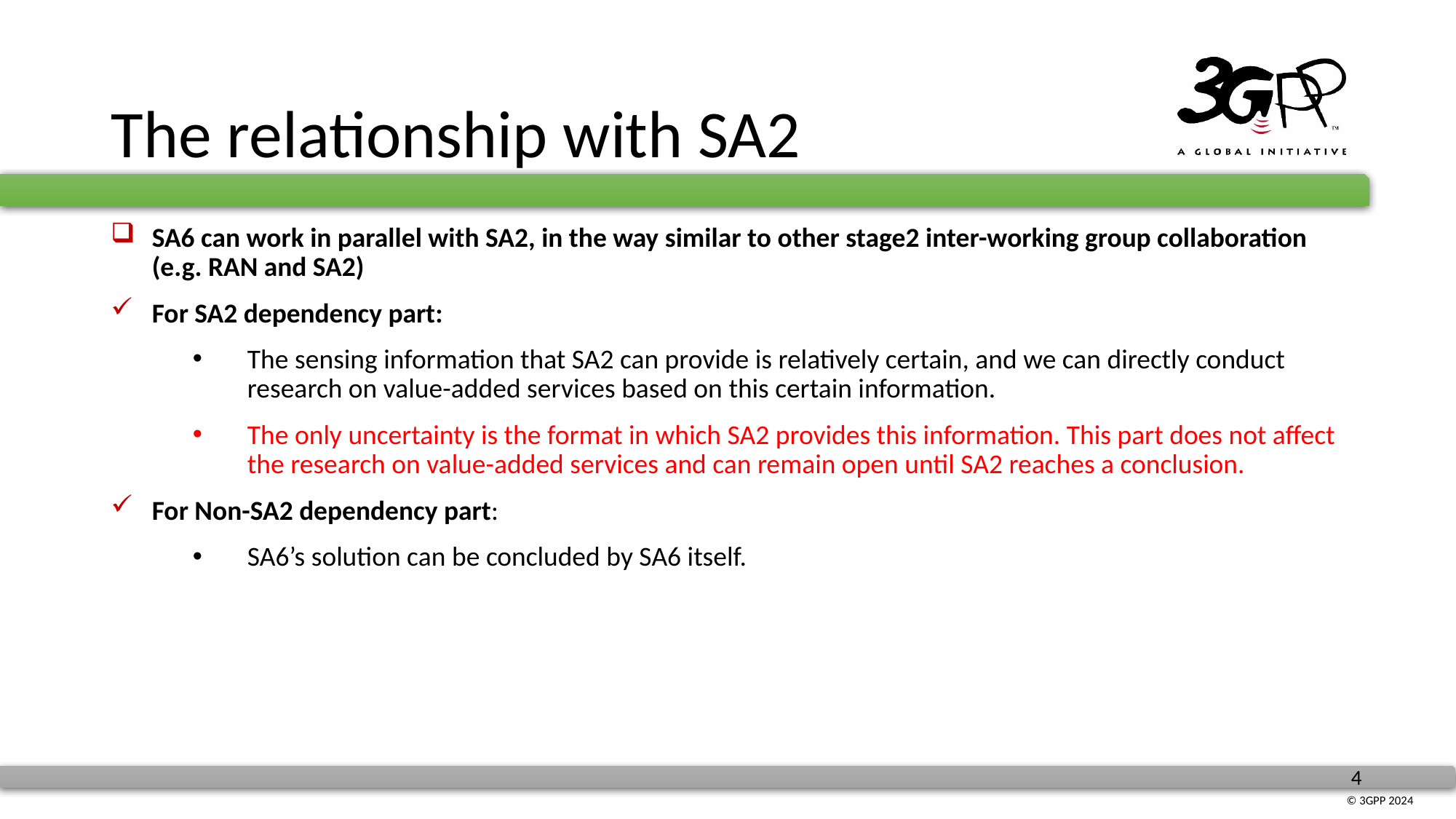

# The relationship with SA2
SA6 can work in parallel with SA2, in the way similar to other stage2 inter-working group collaboration (e.g. RAN and SA2)
For SA2 dependency part:
The sensing information that SA2 can provide is relatively certain, and we can directly conduct research on value-added services based on this certain information.
The only uncertainty is the format in which SA2 provides this information. This part does not affect the research on value-added services and can remain open until SA2 reaches a conclusion.
For Non-SA2 dependency part:
SA6’s solution can be concluded by SA6 itself.